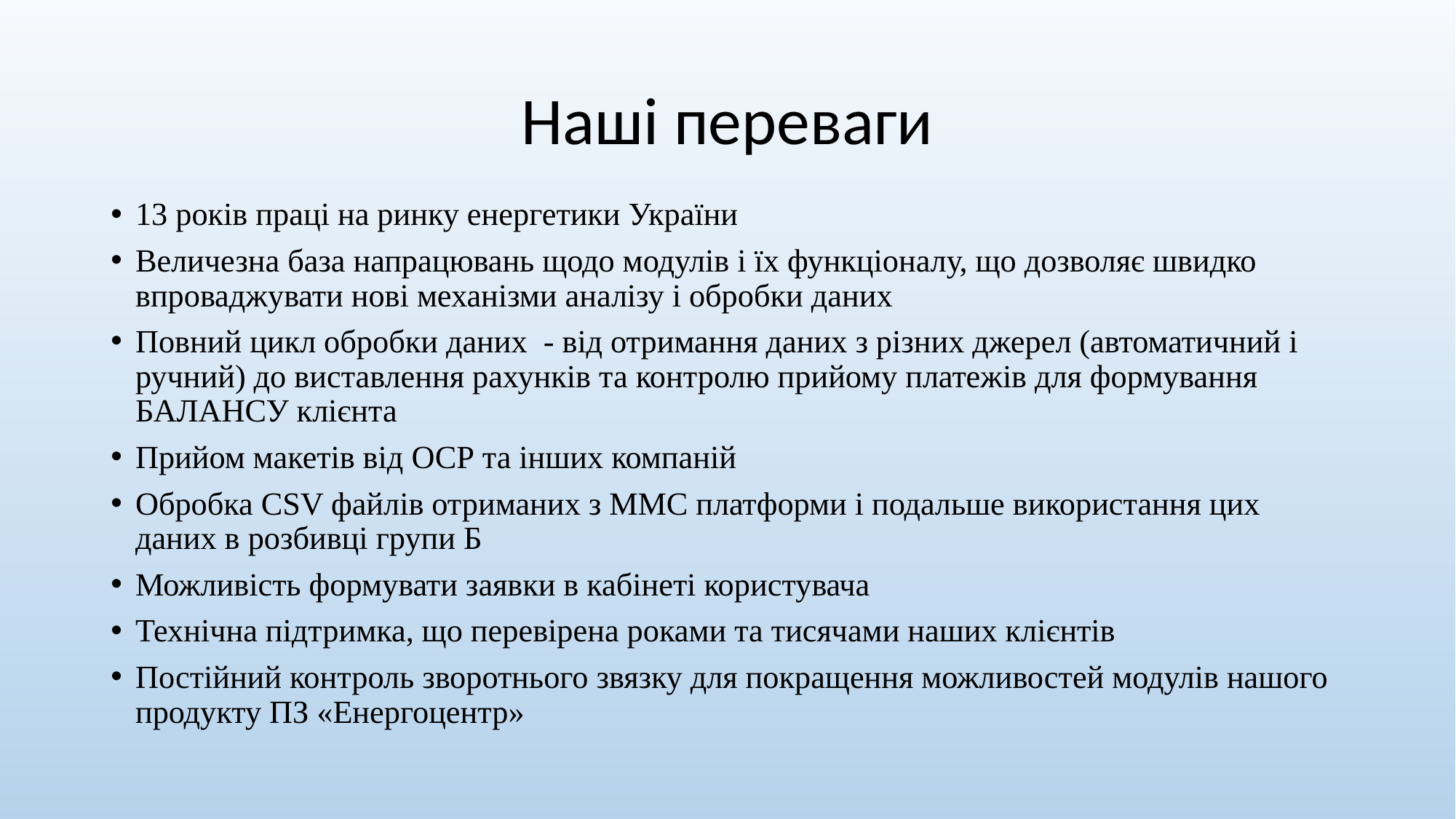

# Наші переваги
13 років праці на ринку енергетики України
Величезна база напрацювань щодо модулів і їх функціоналу, що дозволяє швидко впроваджувати нові механізми аналізу і обробки даних
Повний цикл обробки даних  - від отримання даних з різних джерел (автоматичний і ручний) до виставлення рахунків та контролю прийому платежів для формування БАЛАНСУ клієнта
Прийом макетів від ОСР та інших компаній
Обробка CSV файлів отриманих з ММС платформи і подальше використання цих даних в розбивці групи Б
Можливість формувати заявки в кабінеті користувача
Технічна підтримка, що перевірена роками та тисячами наших клієнтів
Постійний контроль зворотнього звязку для покращення можливостей модулів нашого продукту ПЗ «Енергоцентр»